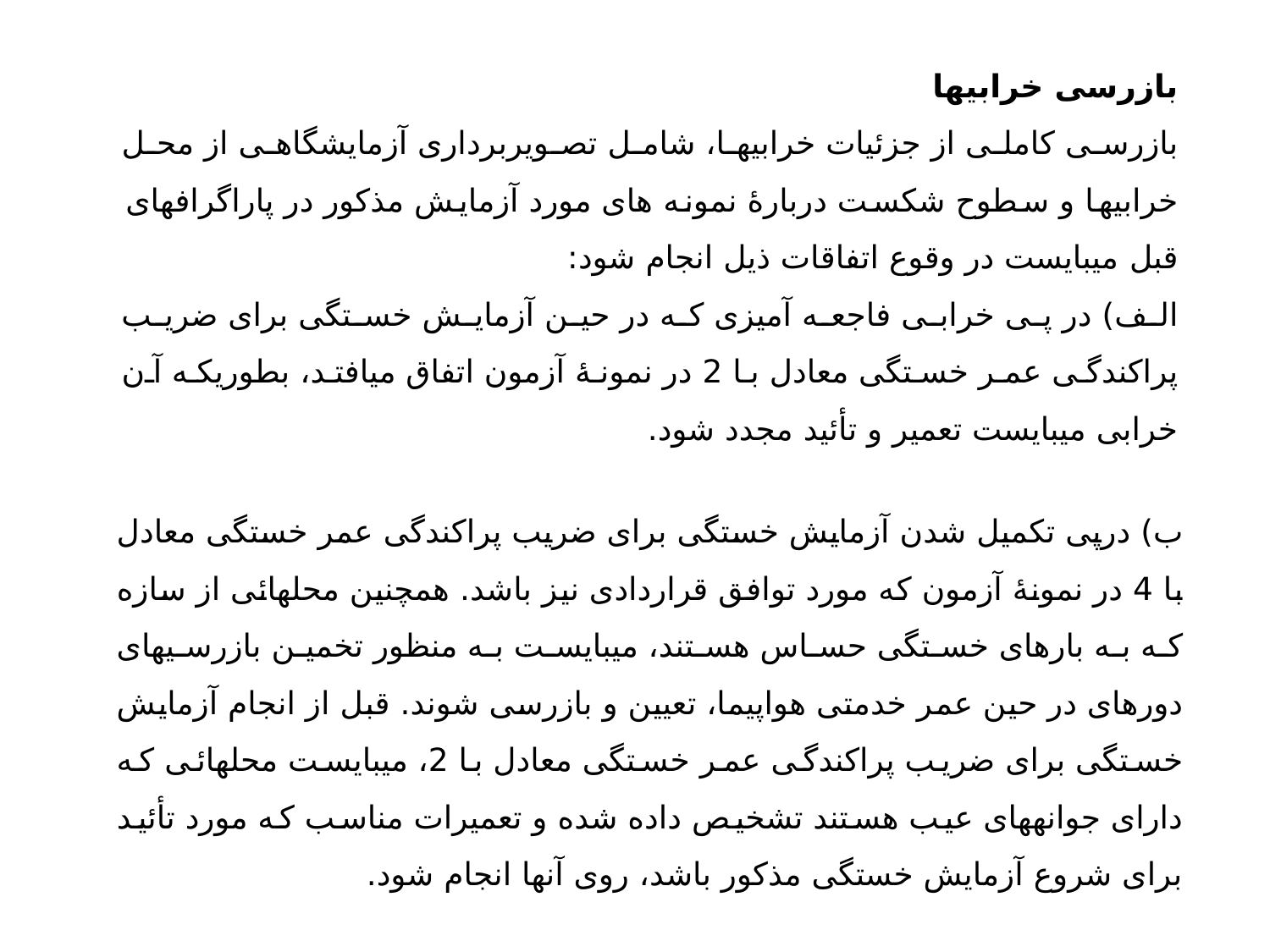

بازرسی خرابیها
بازرسی کاملی از جزئیات خرابیها، شامل تصویربرداری آزمایشگاهی از محل خرابیها و سطوح شکست دربارۀ نمونه های مورد آزمایش مذکور در پاراگرافهای قبل میبایست در وقوع اتفاقات ذیل انجام شود:
الف) در پی خرابی فاجعه آمیزی که در حین آزمایش خستگی برای ضریب پراکندگی عمر خستگی معادل با 2 در نمونۀ آزمون اتفاق میافتد، بطوریکه آن خرابی میبایست تعمیر و تأئید مجدد شود.
ب) درپی تکمیل شدن آزمایش خستگی برای ضریب پراکندگی عمر خستگی معادل با 4 در نمونۀ آزمون که مورد توافق قراردادی نیز باشد. همچنین محلهائی از سازه که به بارهای خستگی حساس هستند، میبایست به منظور تخمین بازرسیهای دورهای در حین عمر خدمتی هواپیما، تعیین و بازرسی شوند. قبل از انجام آزمایش خستگی برای ضریب پراکندگی عمر خستگی معادل با 2، میبایست محلهائی که دارای جوانههای عیب هستند تشخیص داده شده و تعمیرات مناسب که مورد تأئید برای شروع آزمایش خستگی مذکور باشد، روی آنها انجام شود.